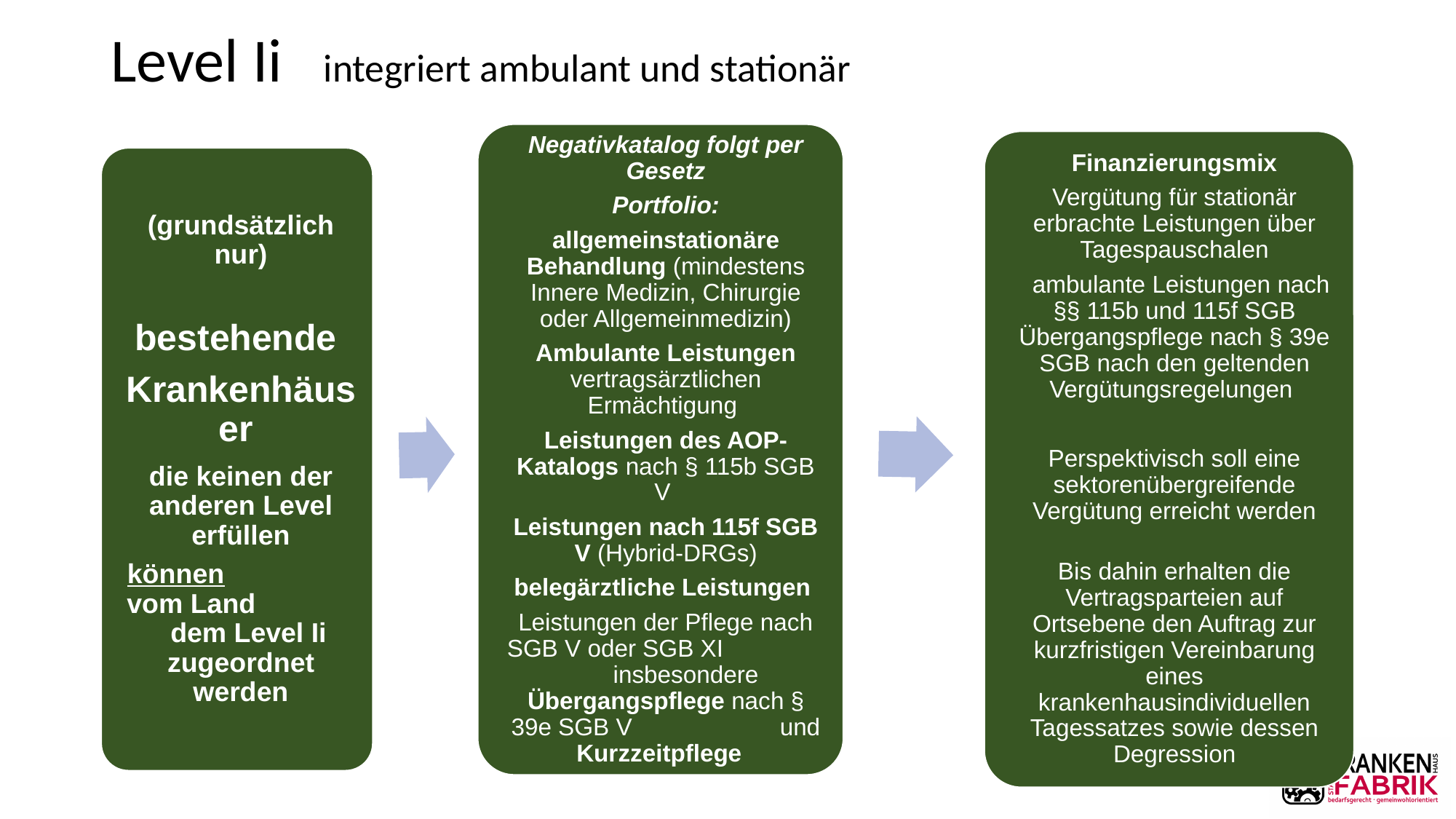

# Level Ii   integriert ambulant und stationär
(grundsätzlich nur)
   bestehende
Krankenhäuser
die keinen der anderen Level erfüllen
können                  vom Land                dem Level Ii zugeordnet werden

Negativkatalog folgt per Gesetz
Portfolio:
allgemeinstationäre Behandlung (mindestens Innere Medizin, Chirurgie oder Allgemeinmedizin)
Ambulante Leistungen vertragsärztlichen Ermächtigung
Leistungen des AOP-Katalogs nach § 115b SGB V
Leistungen nach 115f SGB V (Hybrid-DRGs)
belegärztliche Leistungen
Leistungen der Pflege nach SGB V oder SGB XI                      insbesondere Übergangspflege nach § 39e SGB V                      und Kurzzeitpflege

Finanzierungsmix
Vergütung für stationär erbrachte Leistungen über Tagespauschalen
  ambulante Leistungen nach §§ 115b und 115f SGB Übergangspflege nach § 39e SGB nach den geltenden Vergütungsregelungen

Perspektivisch soll eine sektorenübergreifende Vergütung erreicht werden
Bis dahin erhalten die Vertragsparteien auf Ortsebene den Auftrag zur kurzfristigen Vereinbarung eines krankenhausindividuellen Tagessatzes sowie dessen Degression
11